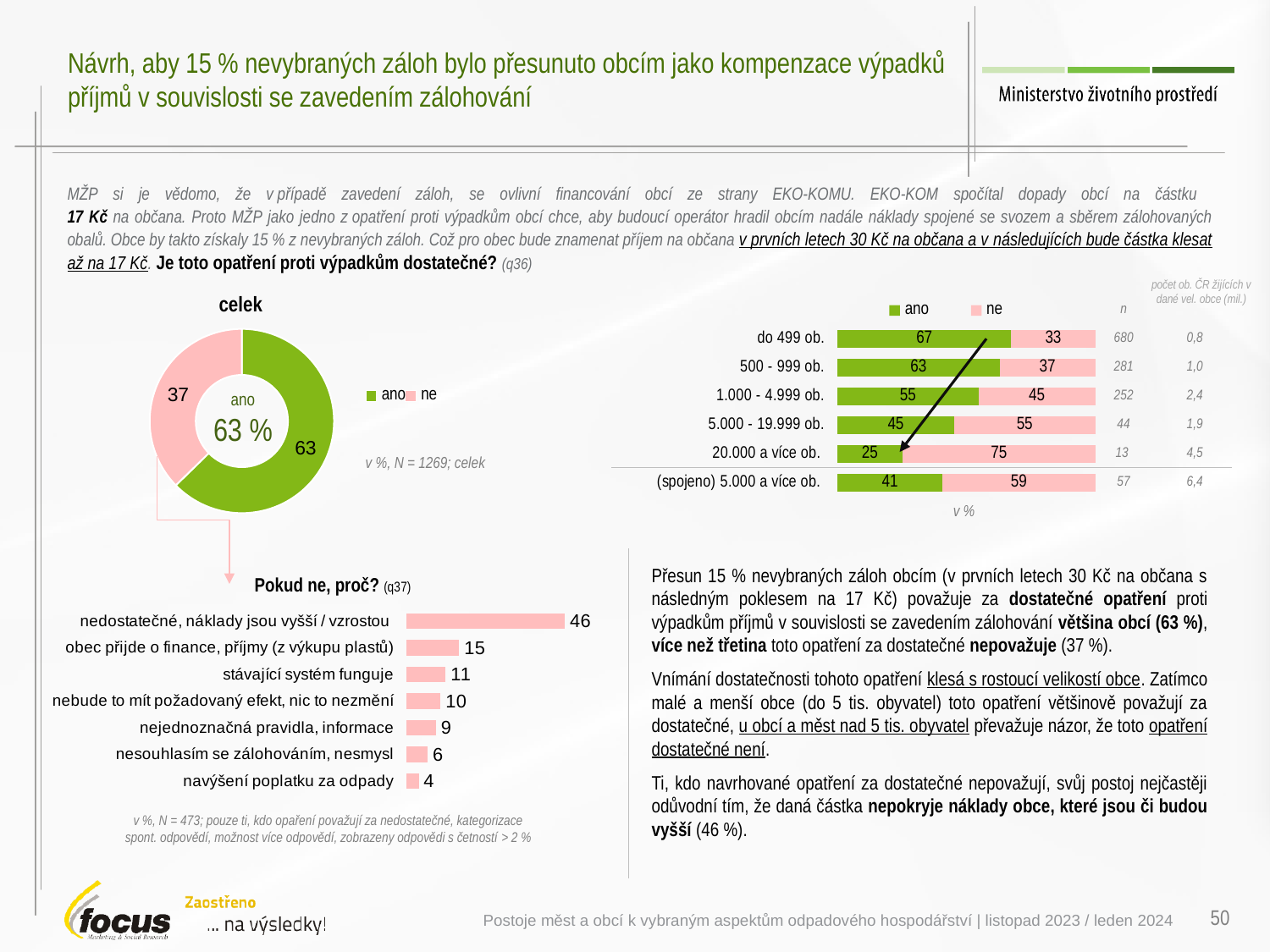

# Návrh, aby 15 % nevybraných záloh bylo přesunuto obcím jako kompenzace výpadků příjmů v souvislosti se zavedením zálohování
MŽP si je vědomo, že v případě zavedení záloh, se ovlivní financování obcí ze strany EKO-KOMU. EKO-KOM spočítal dopady obcí na částku
17 Kč na občana. Proto MŽP jako jedno z opatření proti výpadkům obcí chce, aby budoucí operátor hradil obcím nadále náklady spojené se svozem a sběrem zálohovaných obalů. Obce by takto získaly 15 % z nevybraných záloh. Což pro obec bude znamenat příjem na občana v prvních letech 30 Kč na občana a v následujících bude částka klesat až na 17 Kč. Je toto opatření proti výpadkům dostatečné? (q36)

### Chart

| Category | ano | ne |
|---|---|---|
| do 499 ob. | 67.45813427865 | 32.54186572135 |
| 500 - 999 ob. | 62.88605558044 | 37.11394441956 |
| 1.000 - 4.999 ob. | 54.71529787735 | 45.28470212265 |
| 5.000 - 19.999 ob. | 45.26359560671 | 54.73640439329 |
| 20.000 a více ob.  | 25.22983338913 | 74.77016661087 |
| (spojeno) 5.000 a více ob.  | 40.73984285 | 59.26015715 |
počet ob. ČR žijících v dané vel. obce (mil.)
celek
| n |  |
| --- | --- |
| 680 | 0,8 |
| 281 | 1,0 |
| 252 | 2,4 |
| 44 | 1,9 |
| 13 | 4,5 |
| 57 | 6,4 |
|  |  |

### Chart

| Category |  |
|---|---|
| ano | 62.7175008029 |
| ne | 37.2824991971 |
ano
63 %
v %, N = 1269; celek
v %
Přesun 15 % nevybraných záloh obcím (v prvních letech 30 Kč na občana s následným poklesem na 17 Kč) považuje za dostatečné opatření proti výpadkům příjmů v souvislosti se zavedením zálohování většina obcí (63 %), více než třetina toto opatření za dostatečné nepovažuje (37 %).
Vnímání dostatečnosti tohoto opatření klesá s rostoucí velikostí obce. Zatímco malé a menší obce (do 5 tis. obyvatel) toto opatření většinově považují za dostatečné, u obcí a měst nad 5 tis. obyvatel převažuje názor, že toto opatření dostatečné není.
Ti, kdo navrhované opatření za dostatečné nepovažují, svůj postoj nejčastěji odůvodní tím, že daná částka nepokryje náklady obce, které jsou či budou vyšší (46 %).
Pokud ne, proč? (q37)

### Chart

| Category |  |
|---|---|
| nedostatečné, náklady jsou vyšší / vzrostou  | 45.68750575721 |
| obec přijde o finance, příjmy (z výkupu plastů) | 15.2894116302 |
| stávající systém funguje | 11.41312433534 |
| nebude to mít požadovaný efekt, nic to nezmění | 9.946315773635 |
| nejednoznačná pravidla, informace | 8.590080719159 |
| nesouhlasím se zálohováním, nesmysl | 6.199400884639 |
| navýšení poplatku za odpady | 3.648869315969 |
v %, N = 473; pouze ti, kdo opaření považují za nedostatečné, kategorizace spont. odpovědí, možnost více odpovědí, zobrazeny odpovědi s četností > 2 %